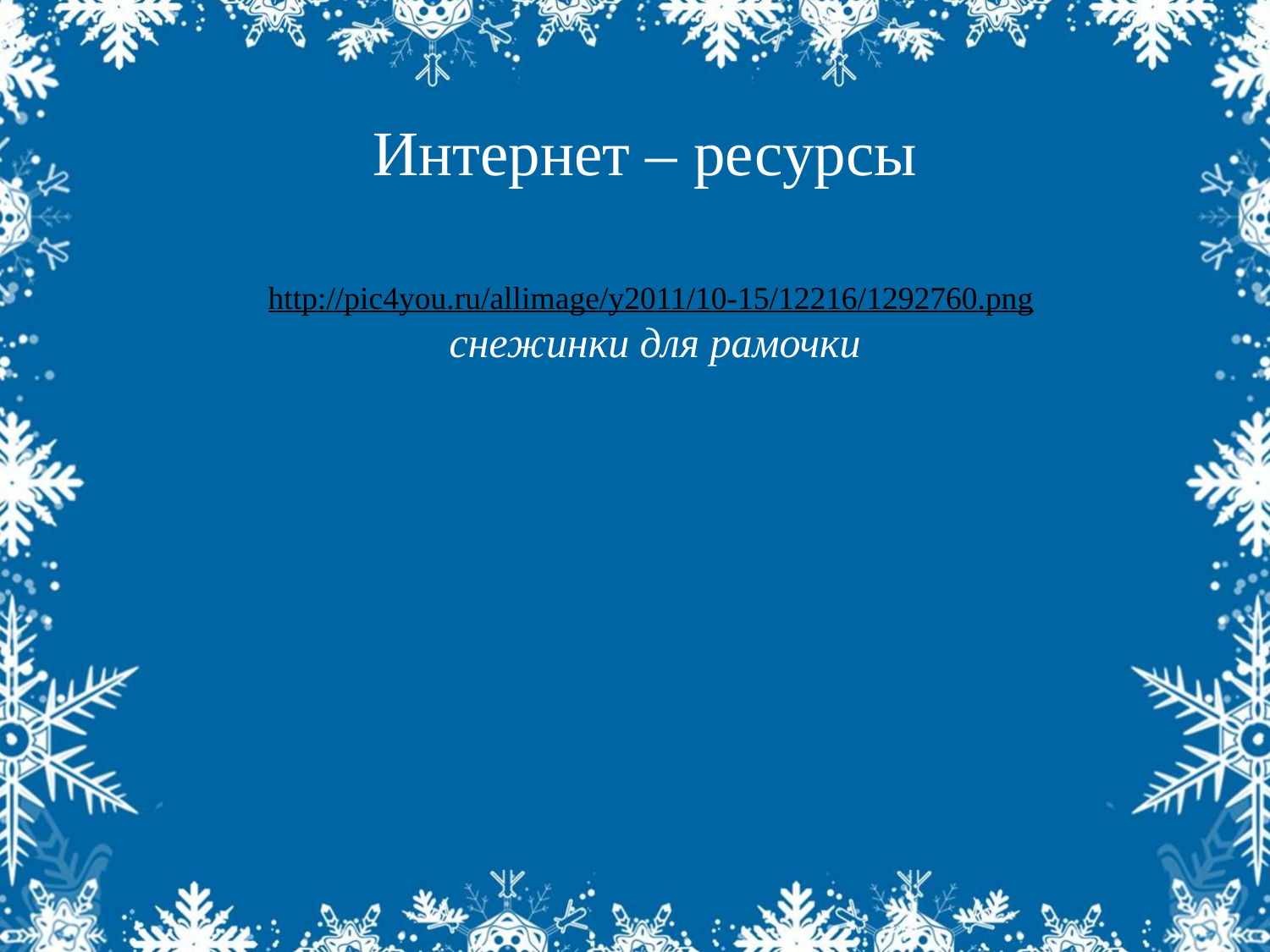

Интернет – ресурсы

http://pic4you.ru/allimage/y2011/10-15/12216/1292760.png
снежинки для рамочки